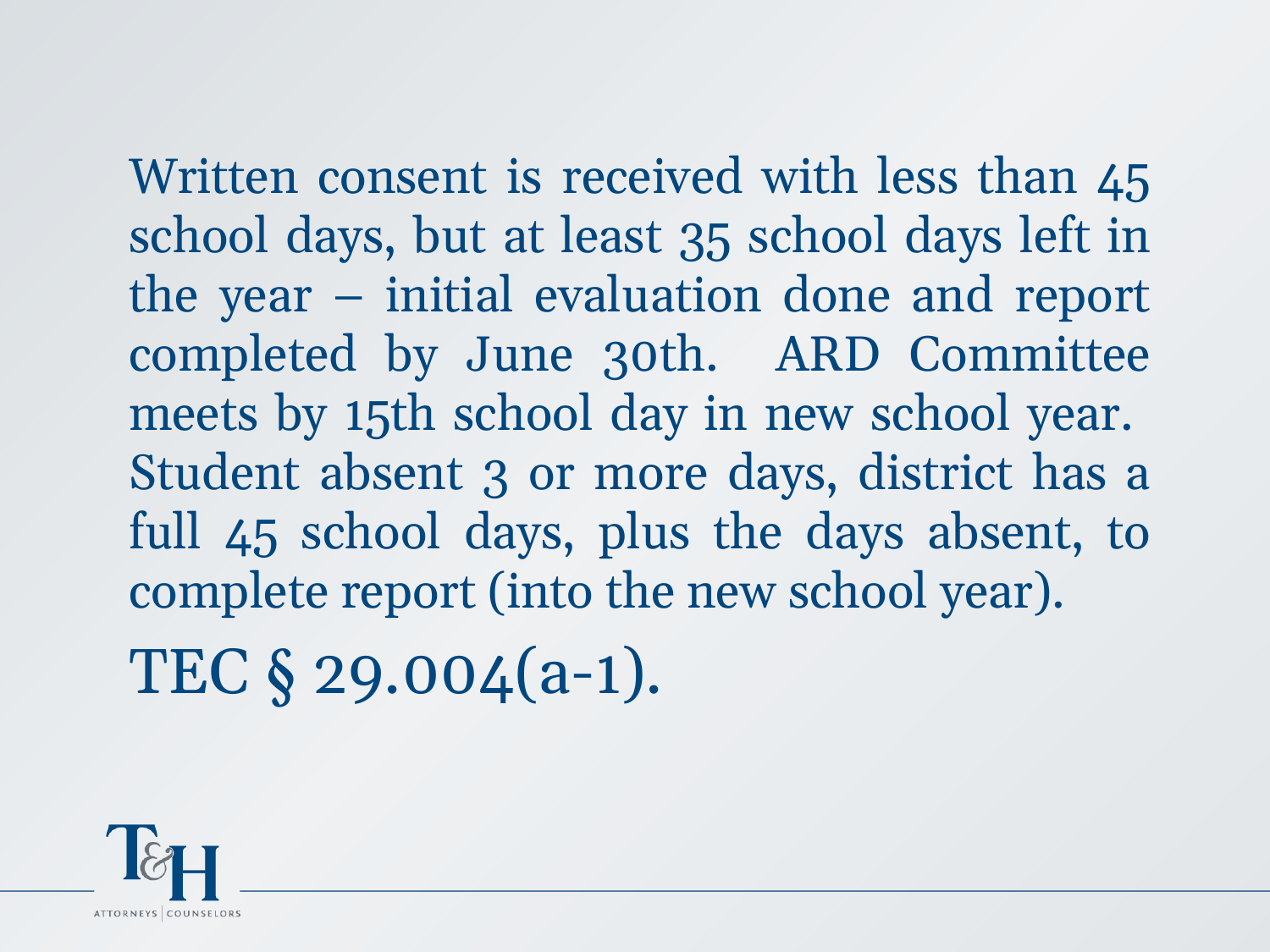

Written consent is received with less than 45 school days, but at least 35 school days left in the year – initial evaluation done and report completed by June 30th.  ARD Committee meets by 15th school day in new school year.  Student absent 3 or more days, district has a full 45 school days, plus the days absent, to complete report (into the new school year).
TEC § 29.004(a-1).